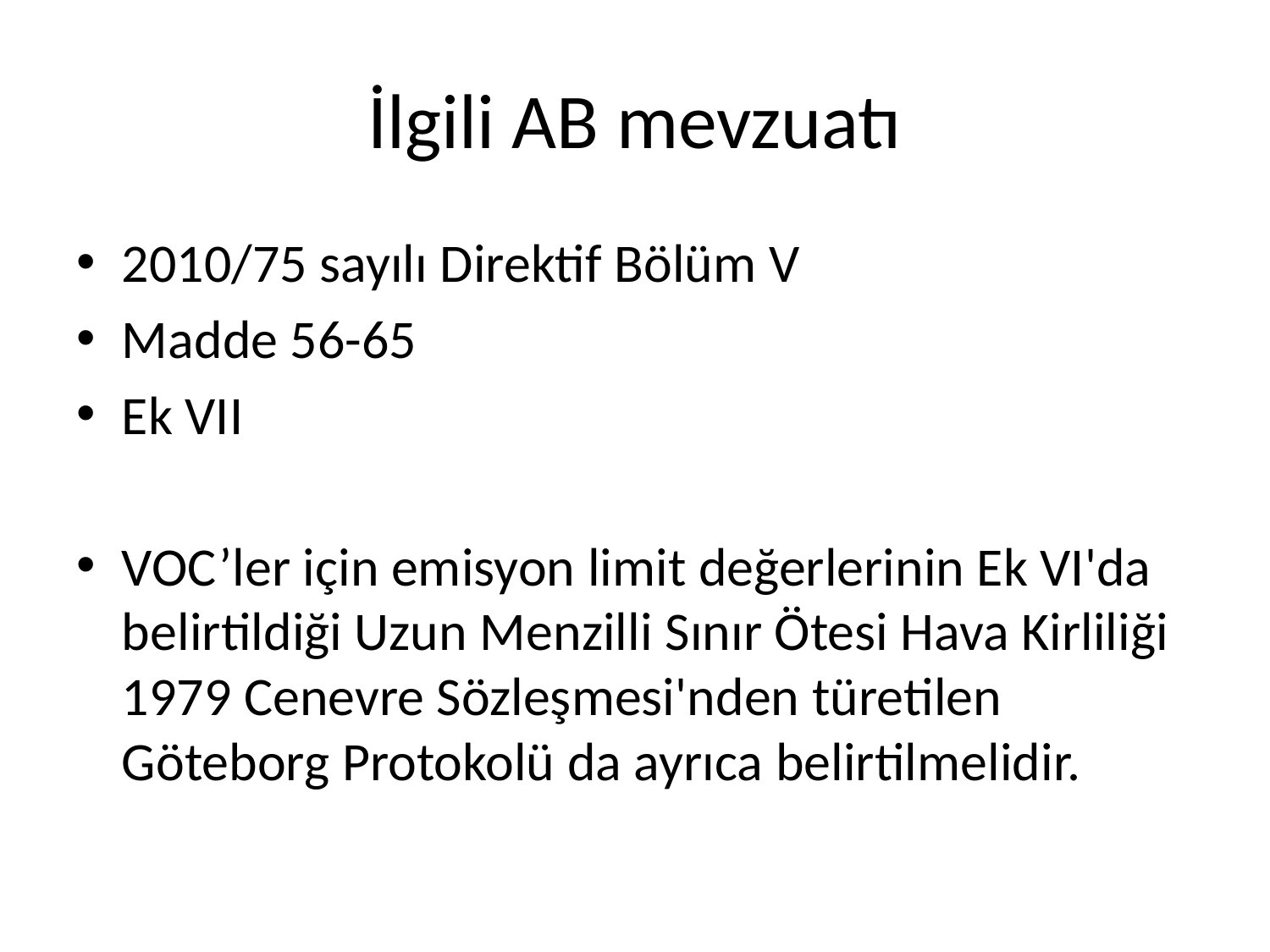

# İlgili AB mevzuatı
2010/75 sayılı Direktif Bölüm V
Madde 56-65
Ek VII

VOC’ler için emisyon limit değerlerinin Ek VI'da belirtildiği Uzun Menzilli Sınır Ötesi Hava Kirliliği 1979 Cenevre Sözleşmesi'nden türetilen Göteborg Protokolü da ayrıca belirtilmelidir.